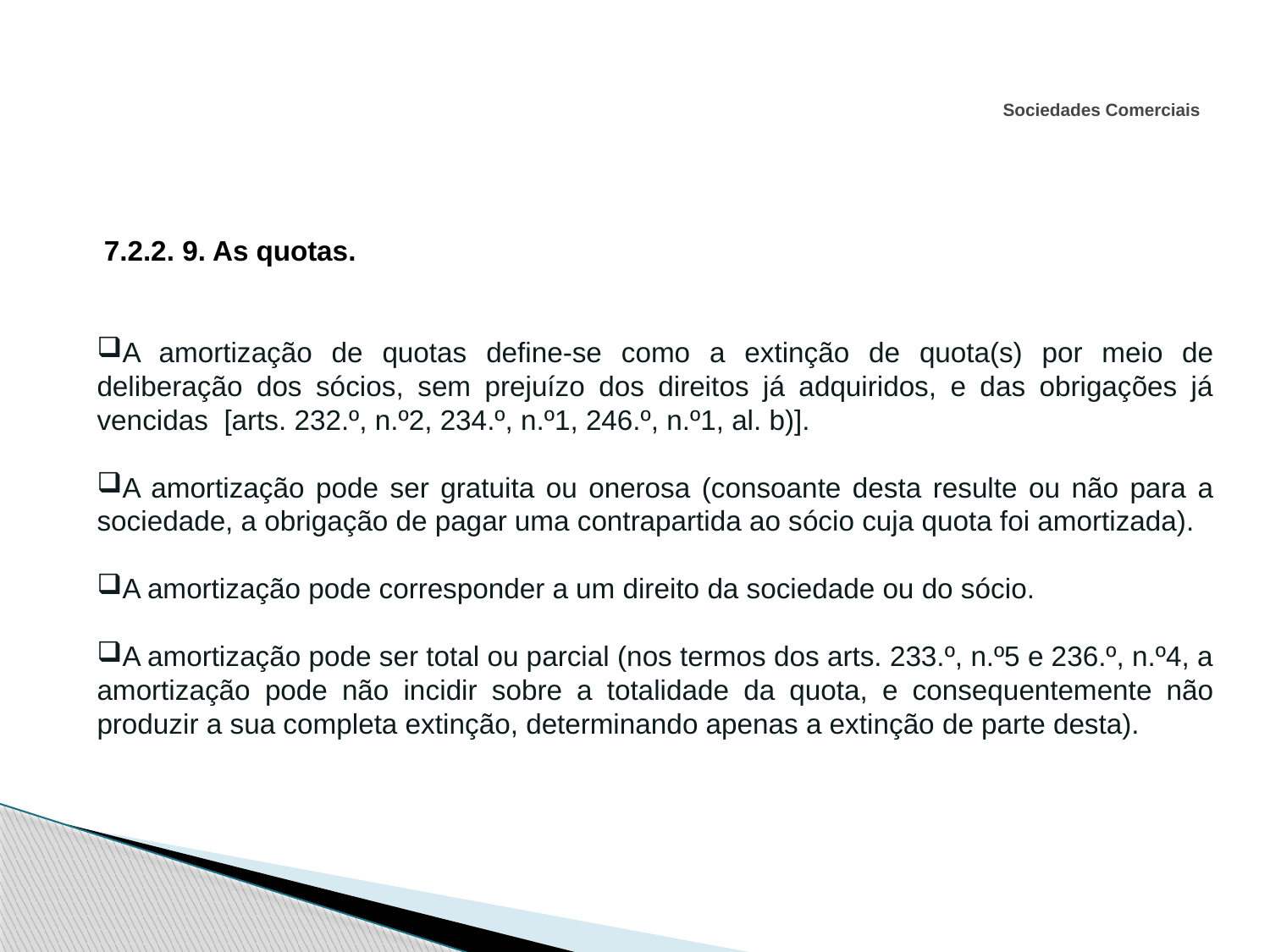

# Sociedades Comerciais
 7.2.2. 9. As quotas.

A amortização de quotas define-se como a extinção de quota(s) por meio de deliberação dos sócios, sem prejuízo dos direitos já adquiridos, e das obrigações já vencidas  [arts. 232.º, n.º2, 234.º, n.º1, 246.º, n.º1, al. b)].

A amortização pode ser gratuita ou onerosa (consoante desta resulte ou não para a sociedade, a obrigação de pagar uma contrapartida ao sócio cuja quota foi amortizada).

A amortização pode corresponder a um direito da sociedade ou do sócio.

A amortização pode ser total ou parcial (nos termos dos arts. 233.º, n.º5 e 236.º, n.º4, a amortização pode não incidir sobre a totalidade da quota, e consequentemente não produzir a sua completa extinção, determinando apenas a extinção de parte desta).